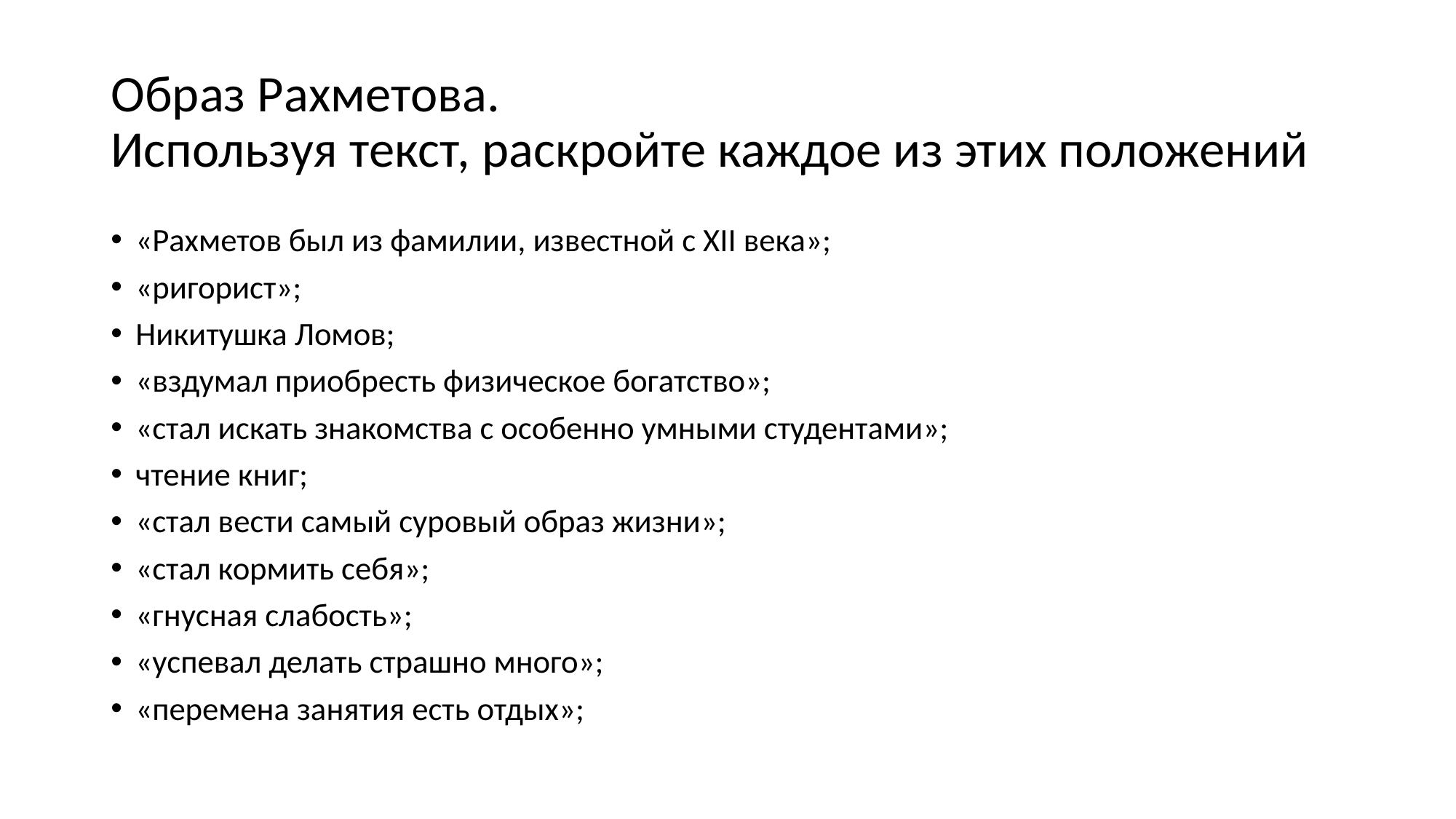

# Образ Рахметова. Используя текст, раскройте каждое из этих положений
«Рахметов был из фамилии, известной с XII века»;
«ригорист»;
Никитушка Ломов;
«вздумал приобресть физическое богатство»;
«стал искать знакомства с особенно умными студентами»;
чтение книг;
«стал вести самый суровый образ жизни»;
«стал кормить себя»;
«гнусная слабость»;
«успевал делать страшно много»;
«перемена занятия есть отдых»;